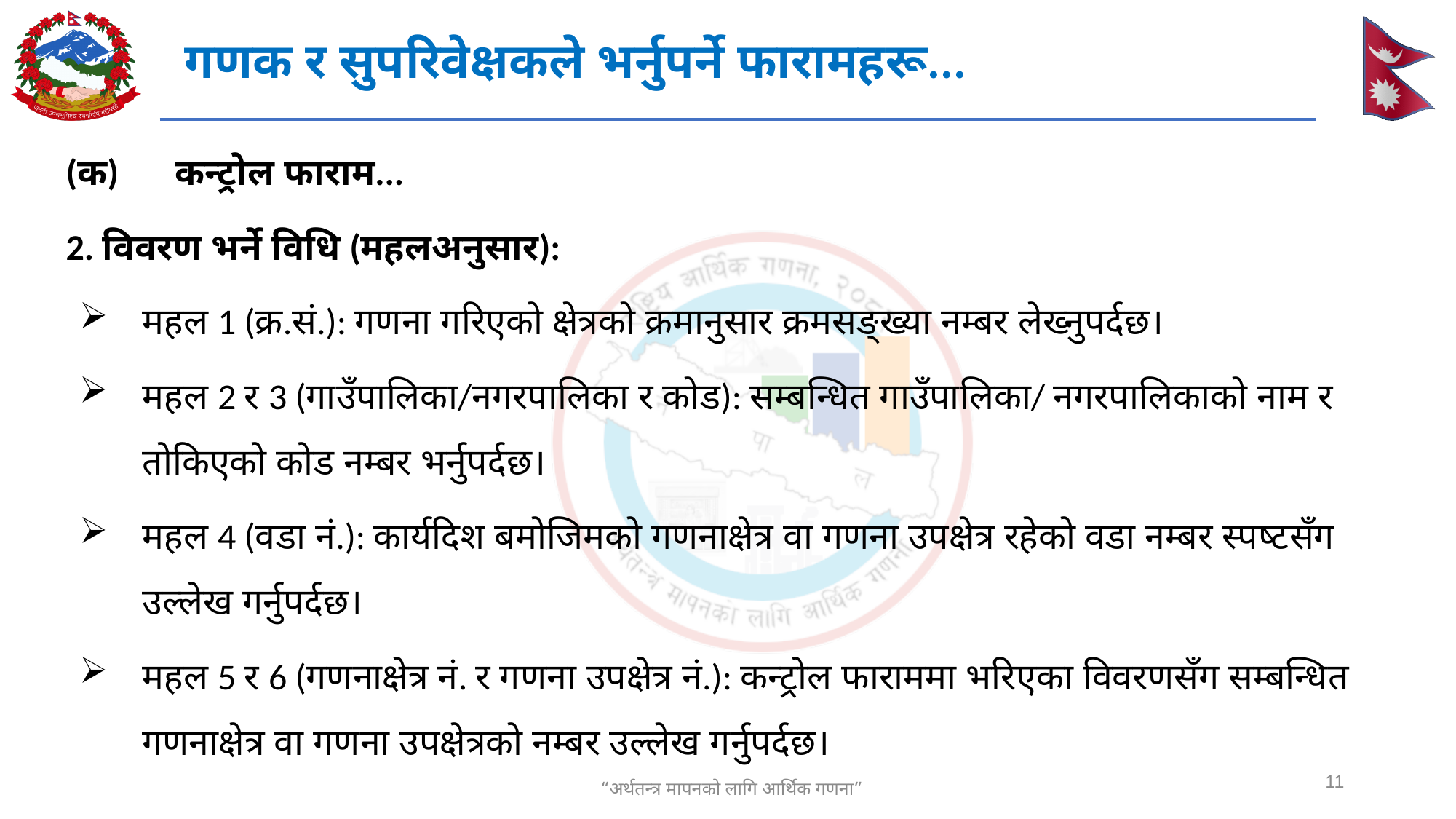

गणक र सुपरिवेक्षकले भर्नुपर्ने फारामहरू...
(क) 	कन्ट्रोल फाराम...
2. विवरण भर्ने विधि (महलअनुसार):
महल 1 (क्र.सं.): गणना गरिएको क्षेत्रको क्रमानुसार क्रमसङ्ख्या नम्बर लेख्नुपर्दछ।
महल 2 र 3 (गाउँपालिका/नगरपालिका र कोड): सम्बन्धित गाउँपालिका/ नगरपालिकाको नाम र तोकिएको कोड नम्बर भर्नुपर्दछ।
महल 4 (वडा नं.): कार्यदिश बमोजिमको गणनाक्षेत्र वा गणना उपक्षेत्र रहेको वडा नम्बर स्पष्टसँग उल्लेख गर्नुपर्दछ।
महल 5 र 6 (गणनाक्षेत्र नं. र गणना उपक्षेत्र नं.): कन्ट्रोल फाराममा भरिएका विवरणसँग सम्बन्धित गणनाक्षेत्र वा गणना उपक्षेत्रको नम्बर उल्लेख गर्नुपर्दछ।
11
“अर्थतन्त्र मापनको लागि आर्थिक गणना”